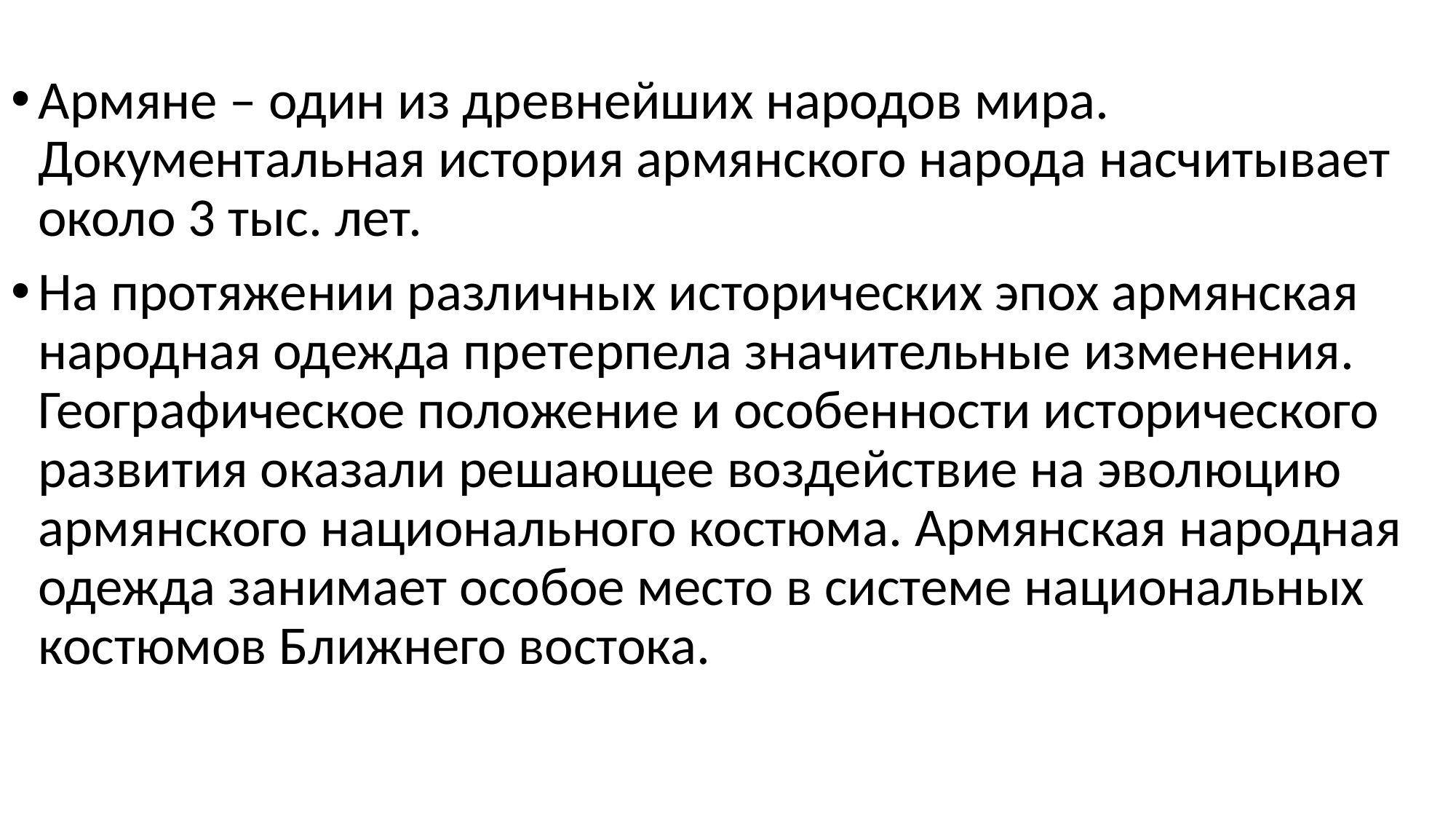

Армяне – один из древнейших народов мира. Документальная история армянского народа насчитывает около 3 тыс. лет.
На протяжении различных исторических эпох армянская народная одежда претерпела значительные изменения. Географическое положение и особенности исторического развития оказали решающее воздействие на эволюцию армянского национального костюма. Армянская народная одежда занимает особое место в системе национальных костюмов Ближнего востока.